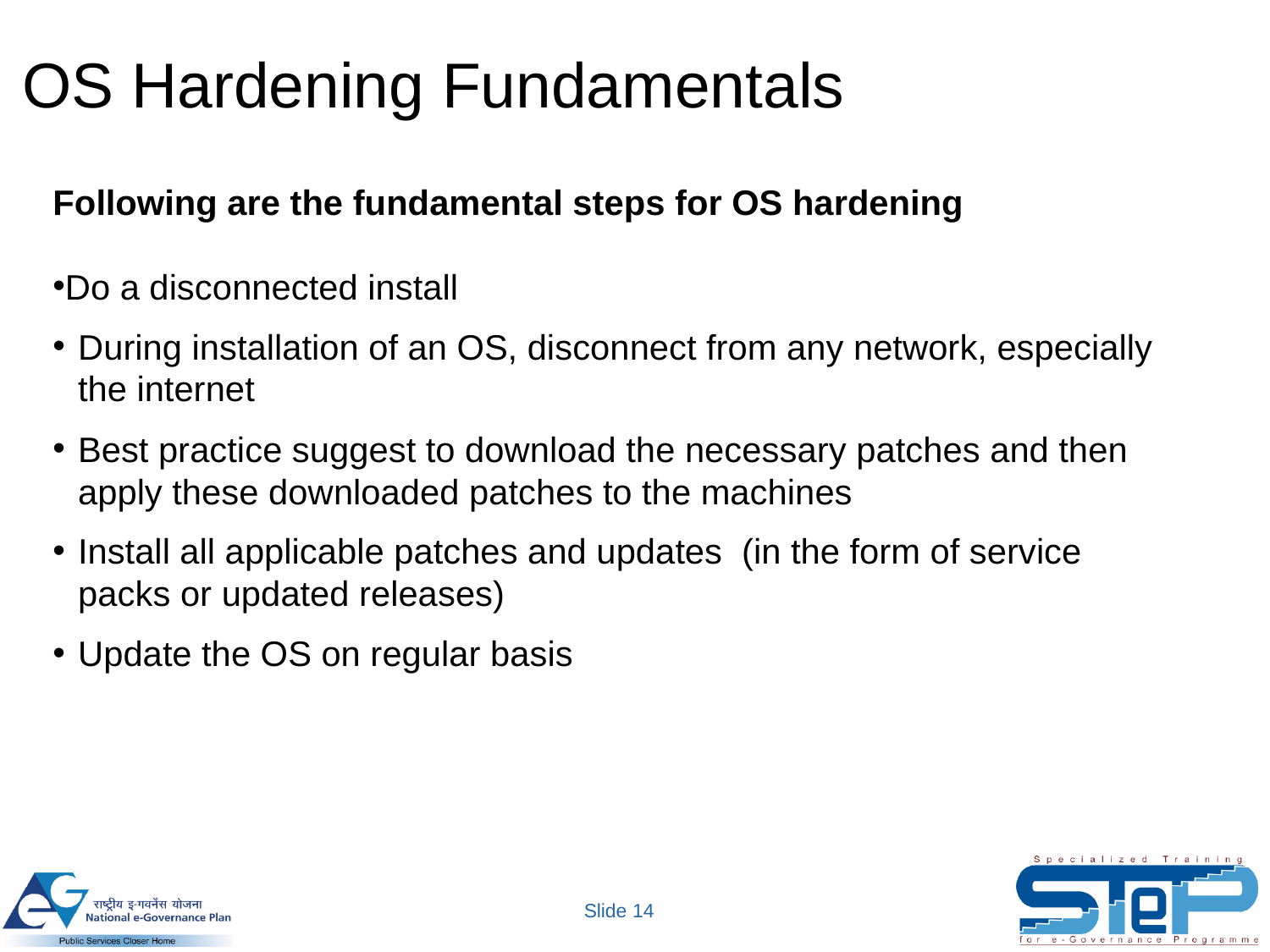

OS Hardening Fundamentals
Following are the fundamental steps for OS hardening

Do a disconnected install
During installation of an OS, disconnect from any network, especially the internet
Best practice suggest to download the necessary patches and then apply these downloaded patches to the machines
Install all applicable patches and updates  (in the form of service packs or updated releases)
Update the OS on regular basis